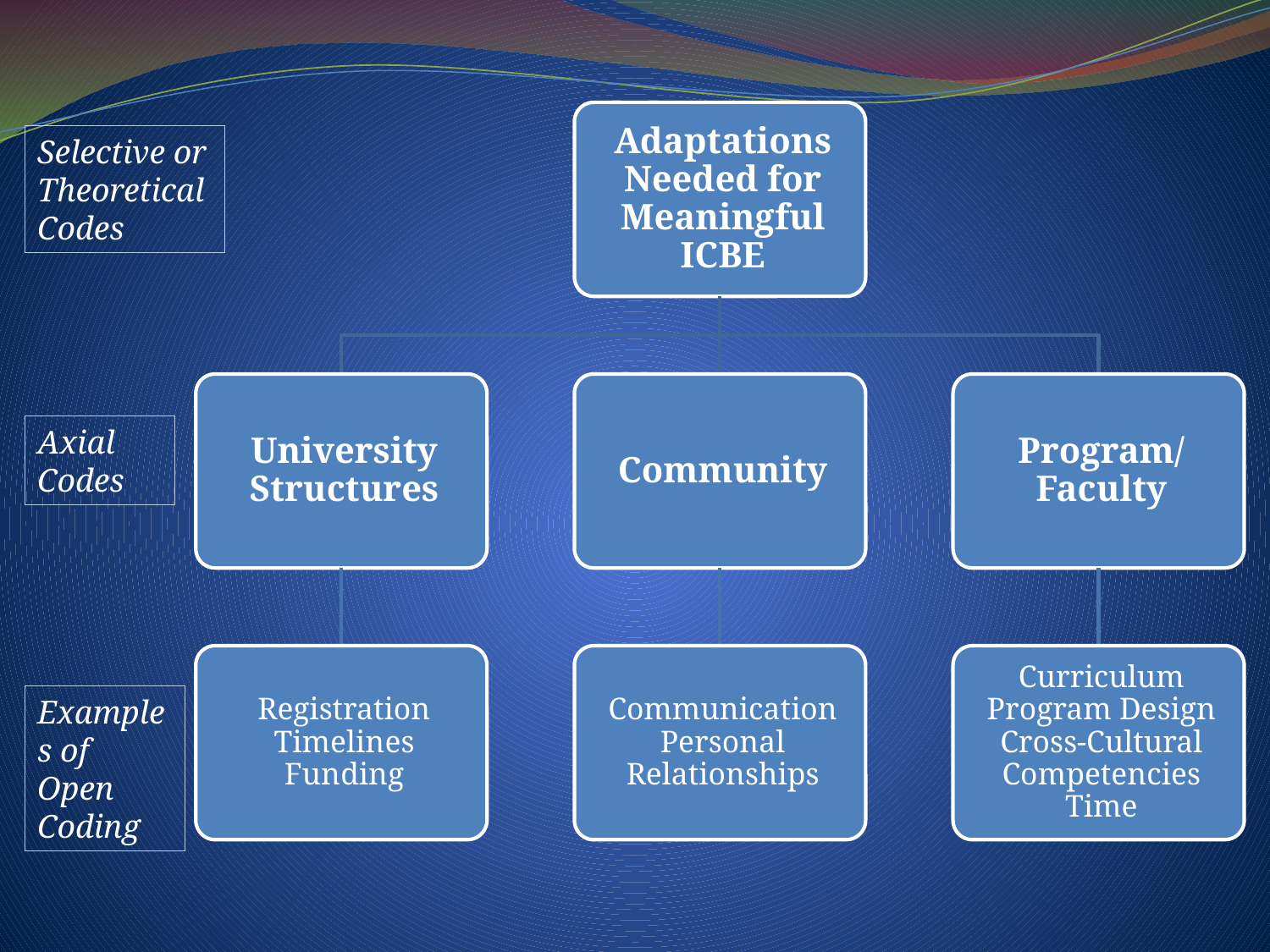

Adaptations Needed for Meaningful ICBE
University Structures
Registration
Timelines
Funding
Community
Communication
Personal Relationships
Program/ Faculty
Curriculum
Program Design
Cross-Cultural Competencies
Time
Selective or Theoretical Codes
Axial Codes
Examples of Open Coding